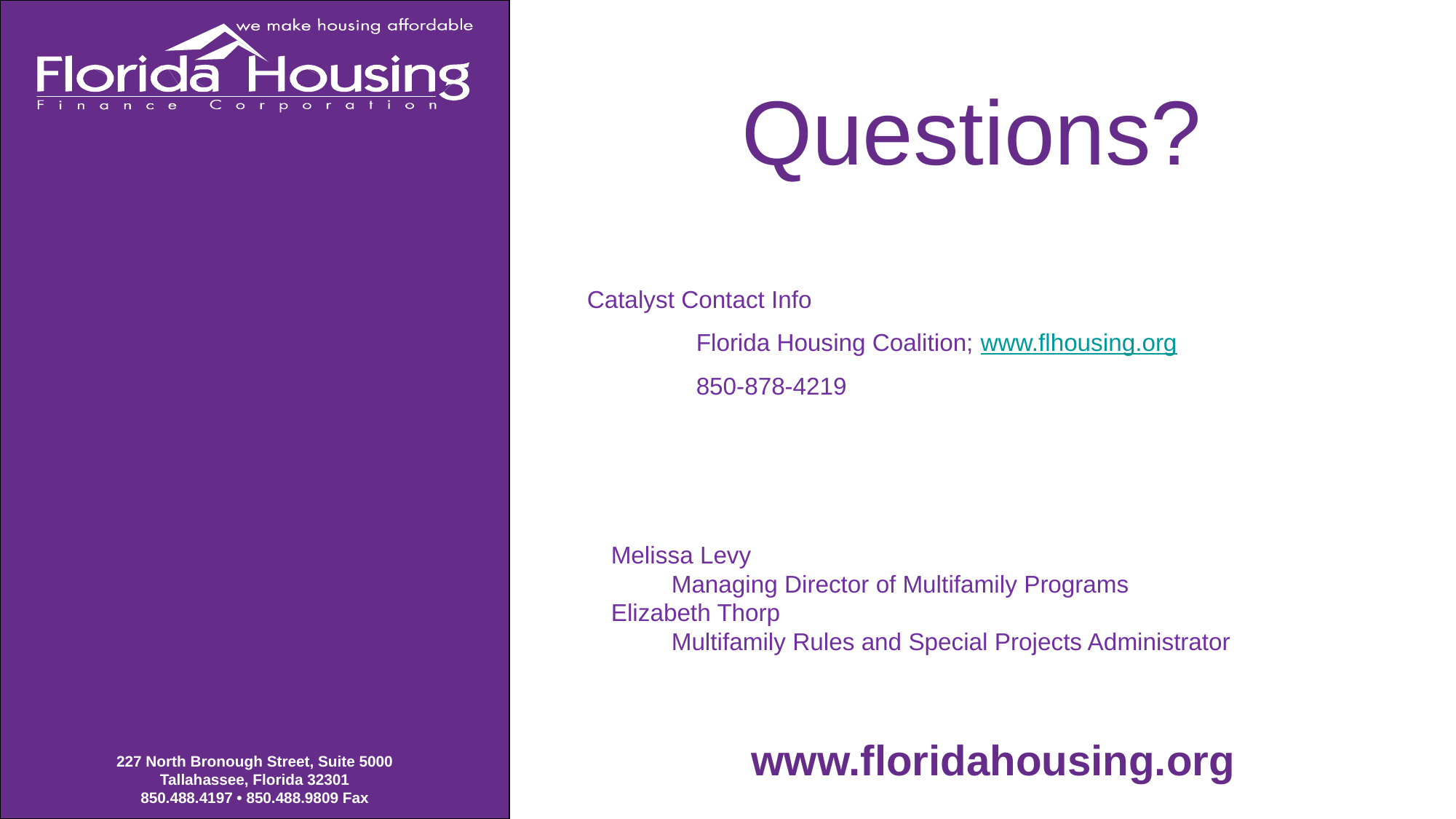

# Questions?
Catalyst Contact Info
	Florida Housing Coalition; www.flhousing.org 	850-878-4219

Melissa Levy
         Managing Director of Multifamily Programs
Elizabeth Thorp
         Multifamily Rules and Special Projects Administrator